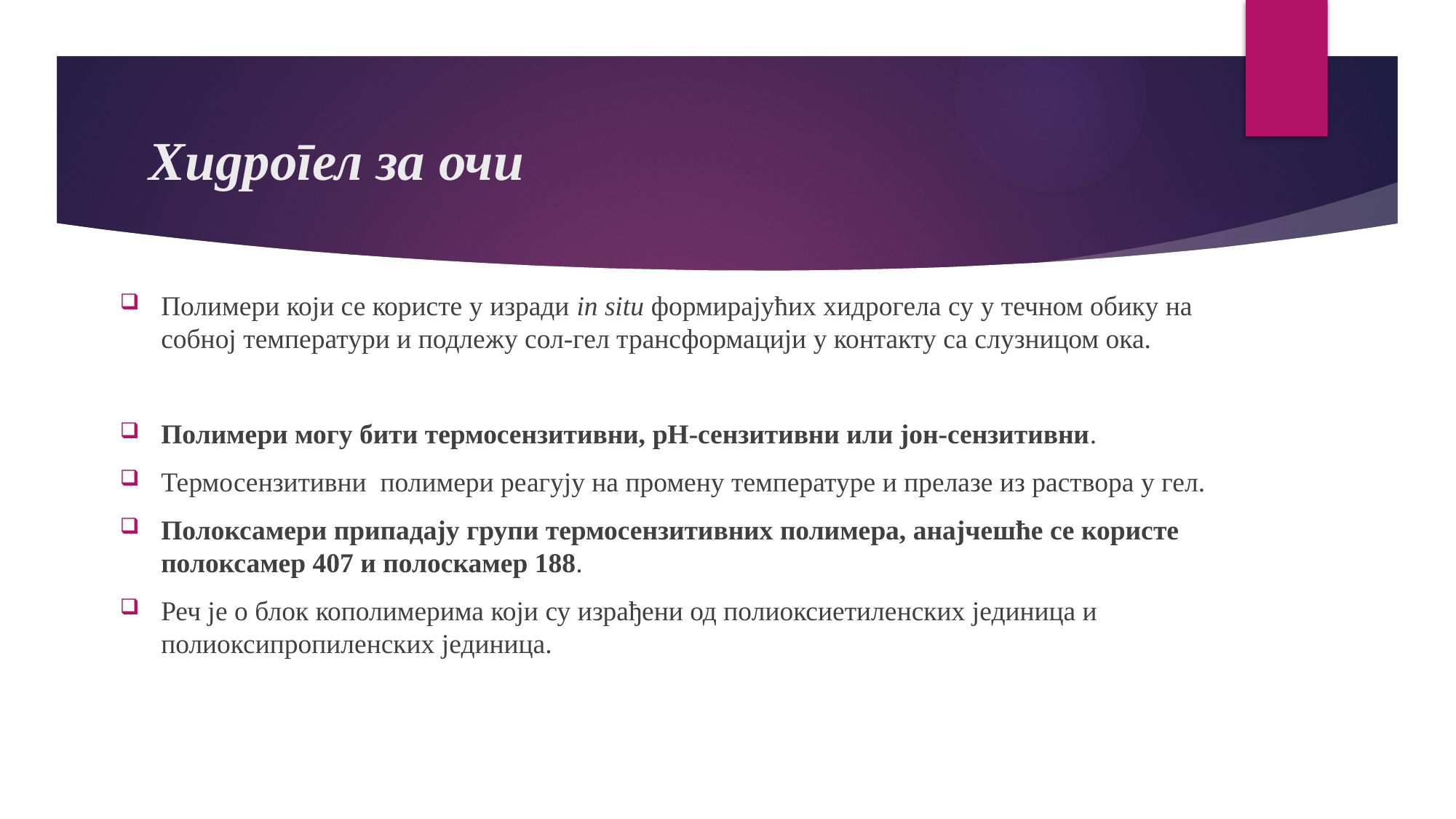

# Хидрогел за очи
Полимери који се користе у изради in situ формирајућих хидрогела су у течном обику на собној температури и подлежу сол-гел трансформацији у контакту са слузницом ока.

Полимери могу бити термосензитивни, pH-сензитивни или јон-сензитивни.
Термосензитивни  полимери реагују на промену температуре и прелазе из раствора у гел.
Полоксамери припадају групи термосензитивних полимера, анајчешће се користе полоксамер 407 и полоскамер 188.
Реч је о блок кополимерима који су израђени од полиоксиетиленских јединица и полиоксипропиленских јединица.